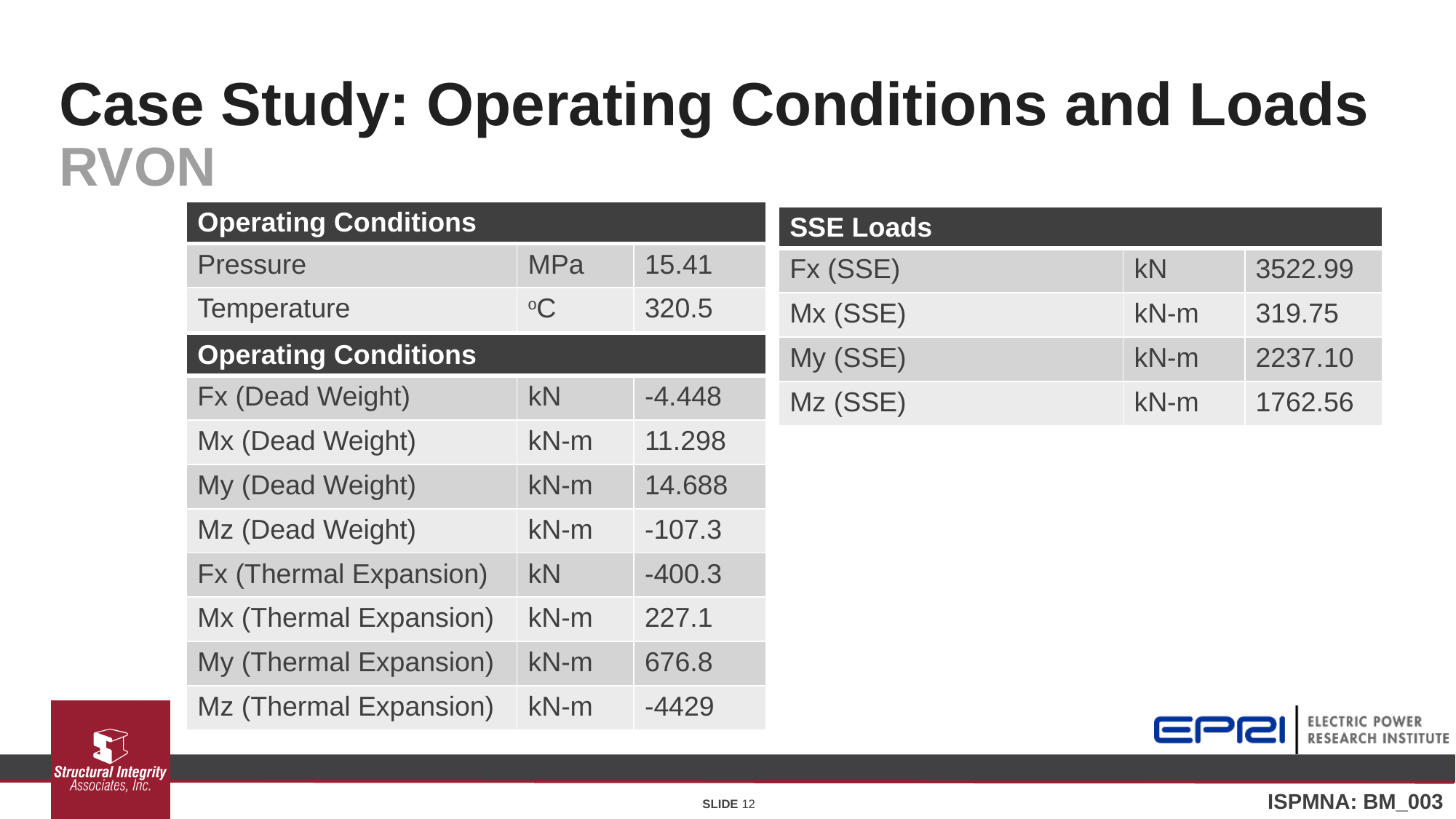

# Case Study: Operating Conditions and Loads RVON
| Operating Conditions |  |  |
| --- | --- | --- |
| Pressure | MPa | 15.41 |
| Temperature | oC | 320.5 |
| SSE Loads |  |  |
| --- | --- | --- |
| Fx (SSE) | kN | 3522.99 |
| Mx (SSE) | kN-m | 319.75 |
| My (SSE) | kN-m | 2237.10 |
| Mz (SSE) | kN-m | 1762.56 |
| Operating Conditions |  |  |
| --- | --- | --- |
| Fx (Dead Weight) | kN | -4.448 |
| Mx (Dead Weight) | kN-m | 11.298 |
| My (Dead Weight) | kN-m | 14.688 |
| Mz (Dead Weight) | kN-m | -107.3 |
| Fx (Thermal Expansion) | kN | -400.3 |
| Mx (Thermal Expansion) | kN-m | 227.1 |
| My (Thermal Expansion) | kN-m | 676.8 |
| Mz (Thermal Expansion) | kN-m | -4429 |
SLIDE 12